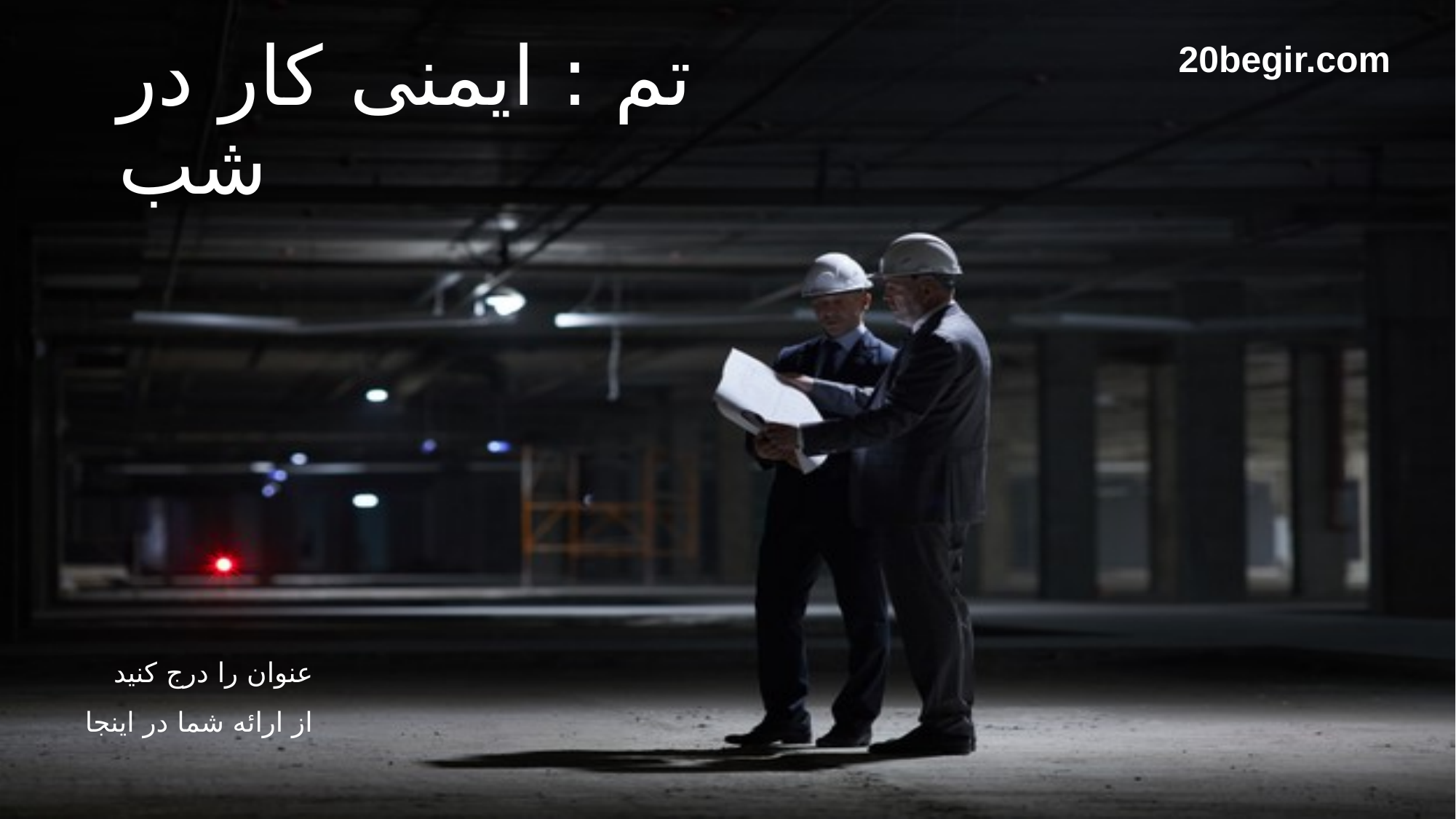

# تم : ایمنی کار در شب
20begir.com
عنوان را درج کنید
از ارائه شما در اینجا